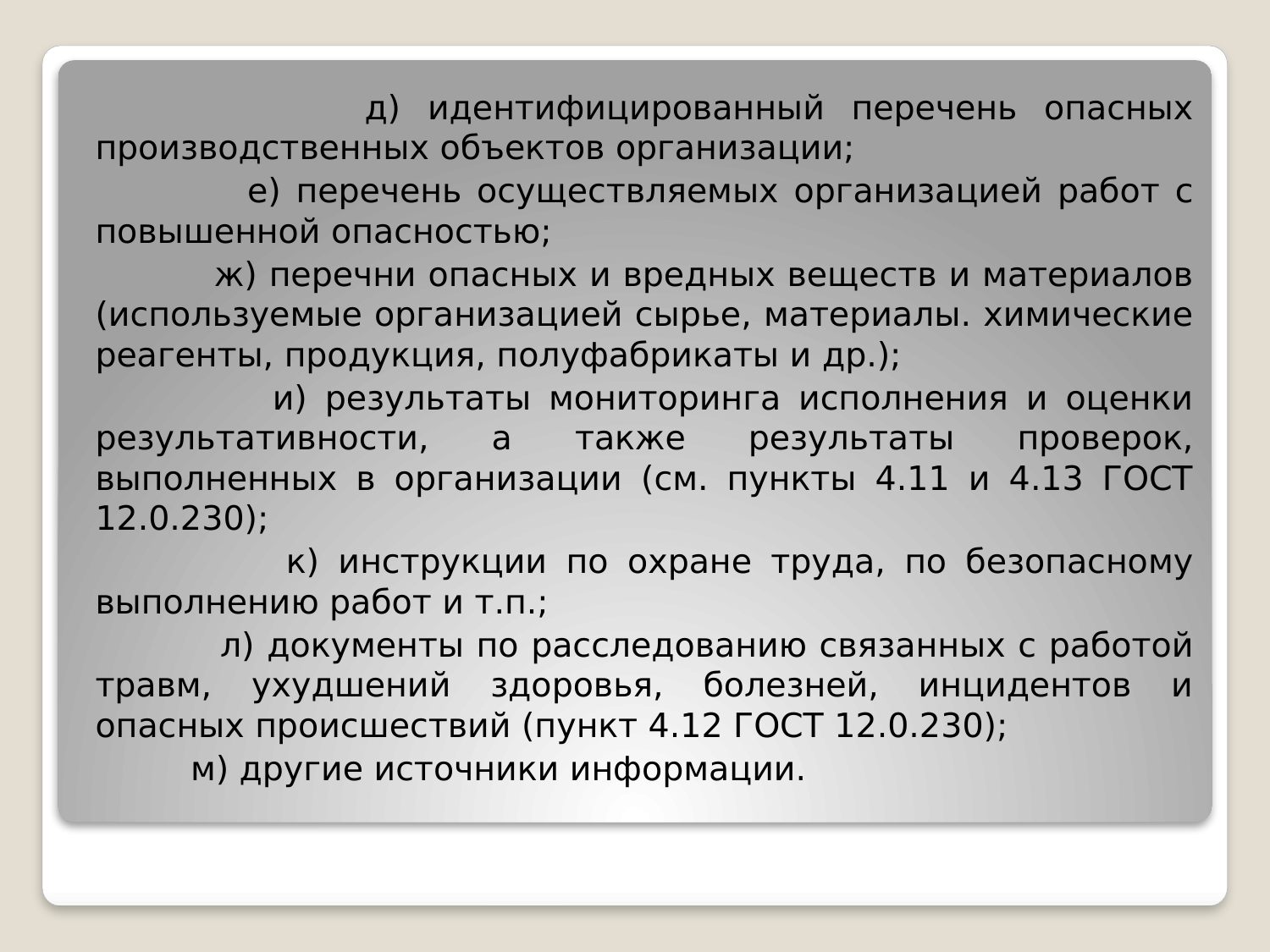

д) идентифицированный перечень опасных производственных объектов организации;
          е) перечень осуществляемых организацией работ с повышенной опасностью;
          ж) перечни опасных и вредных веществ и материалов (используемые организацией сырье, материалы. химические реагенты, продукция, полуфабрикаты и др.);
          и) результаты мониторинга исполнения и оценки результативности, а также результаты проверок, выполненных в организации (см. пункты 4.11 и 4.13 ГОСТ 12.0.230);
          к) инструкции по охране труда, по безопасному выполнению работ и т.п.;
          л) документы по расследованию связанных с работой травм, ухудшений здоровья, болезней, инцидентов и опасных происшествий (пункт 4.12 ГОСТ 12.0.230);
         м) другие источники информации.